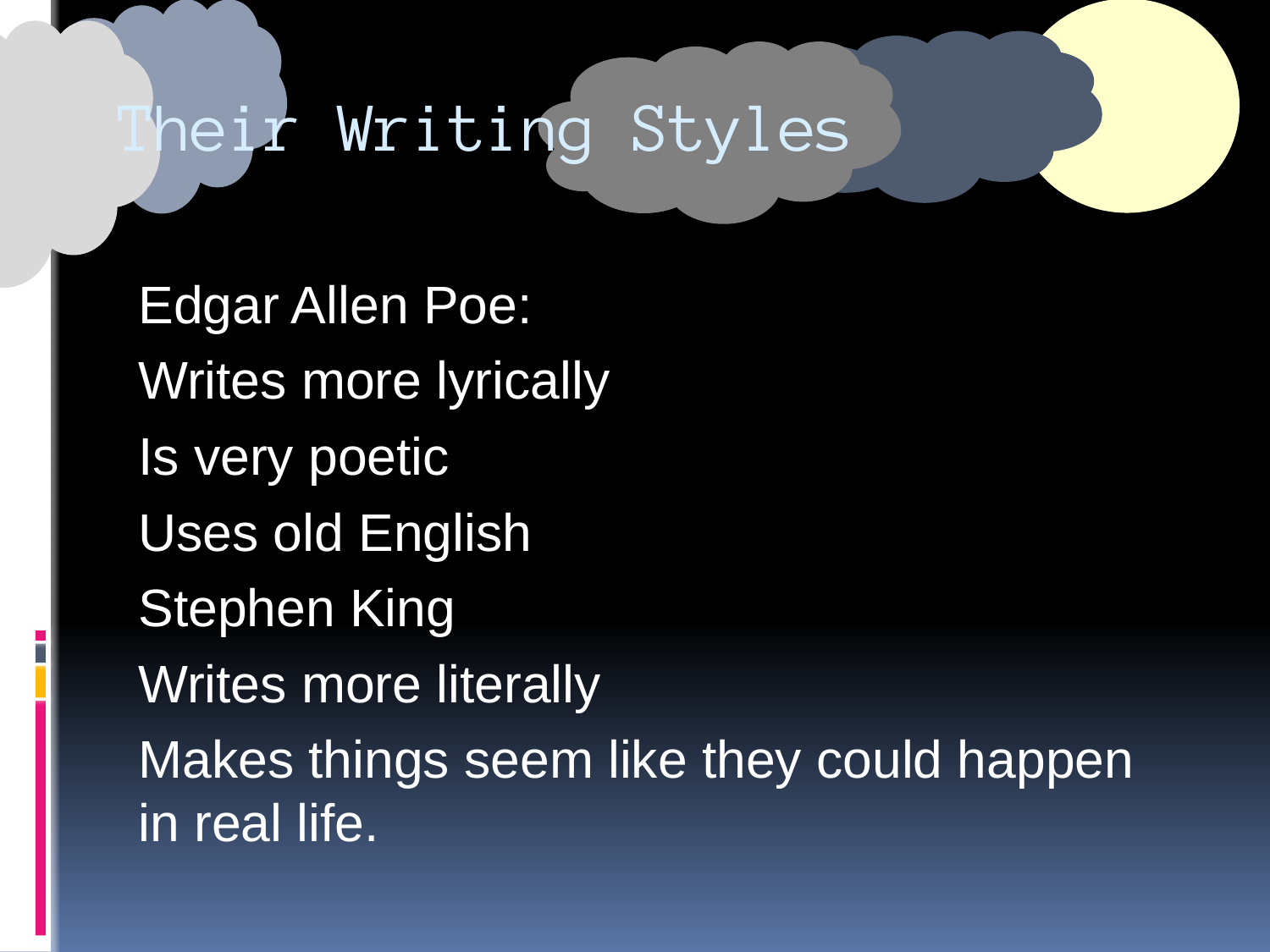

# Their Writing Styles
Edgar Allen Poe:
Writes more lyrically
Is very poetic
Uses old English
Stephen King
Writes more literally
Makes things seem like they could happen in real life.